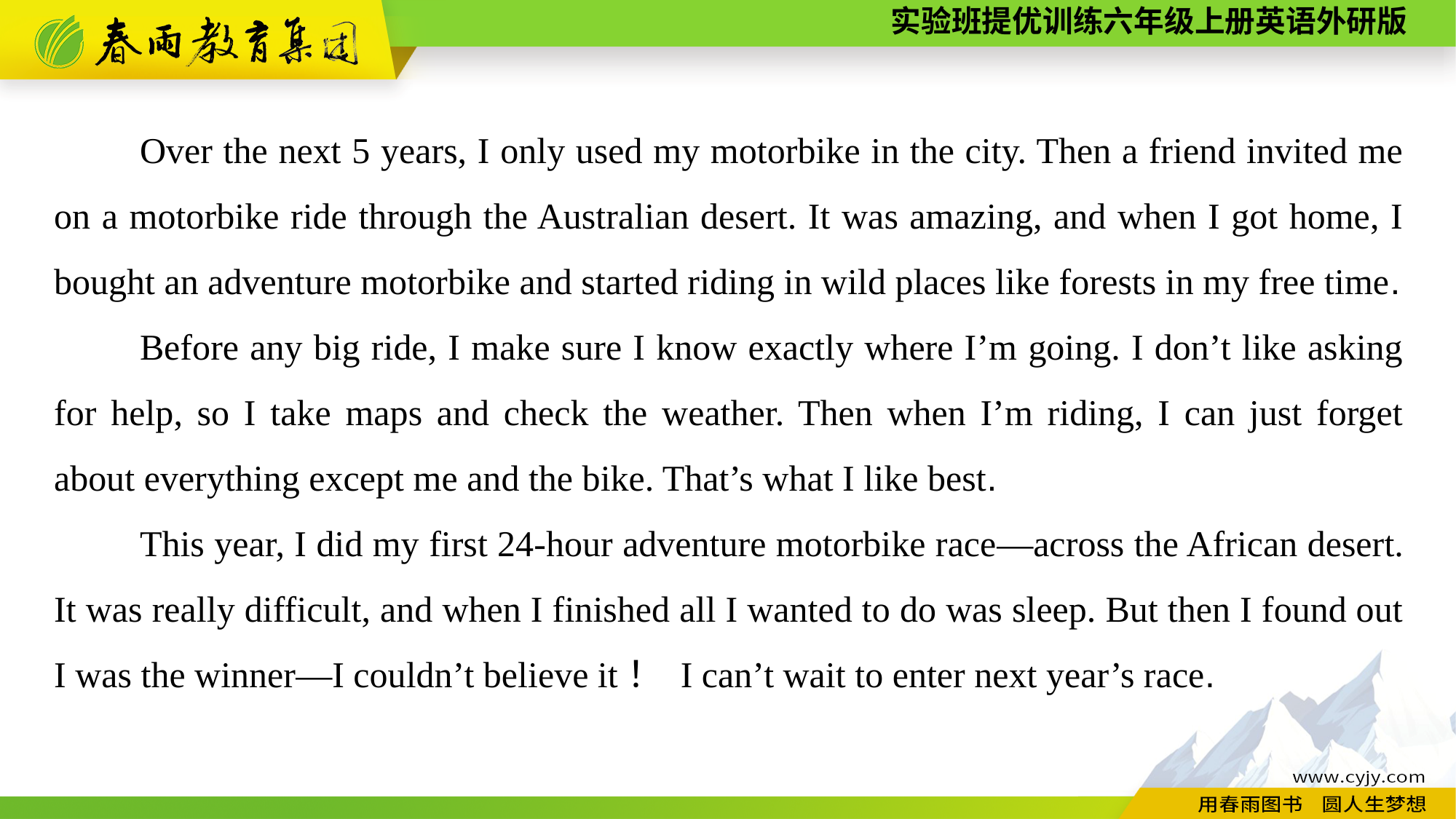

Over the next 5 years, I only used my motorbike in the city. Then a friend invited me on a motorbike ride through the Australian desert. It was amazing, and when I got home, I bought an adventure motorbike and started riding in wild places like forests in my free time.
Before any big ride, I make sure I know exactly where I’m going. I don’t like asking for help, so I take maps and check the weather. Then when I’m riding, I can just forget about everything except me and the bike. That’s what I like best.
This year, I did my first 24-hour adventure motorbike race—across the African desert. It was really difficult, and when I finished all I wanted to do was sleep. But then I found out I was the winner—I couldn’t believe it！ I can’t wait to enter next year’s race.